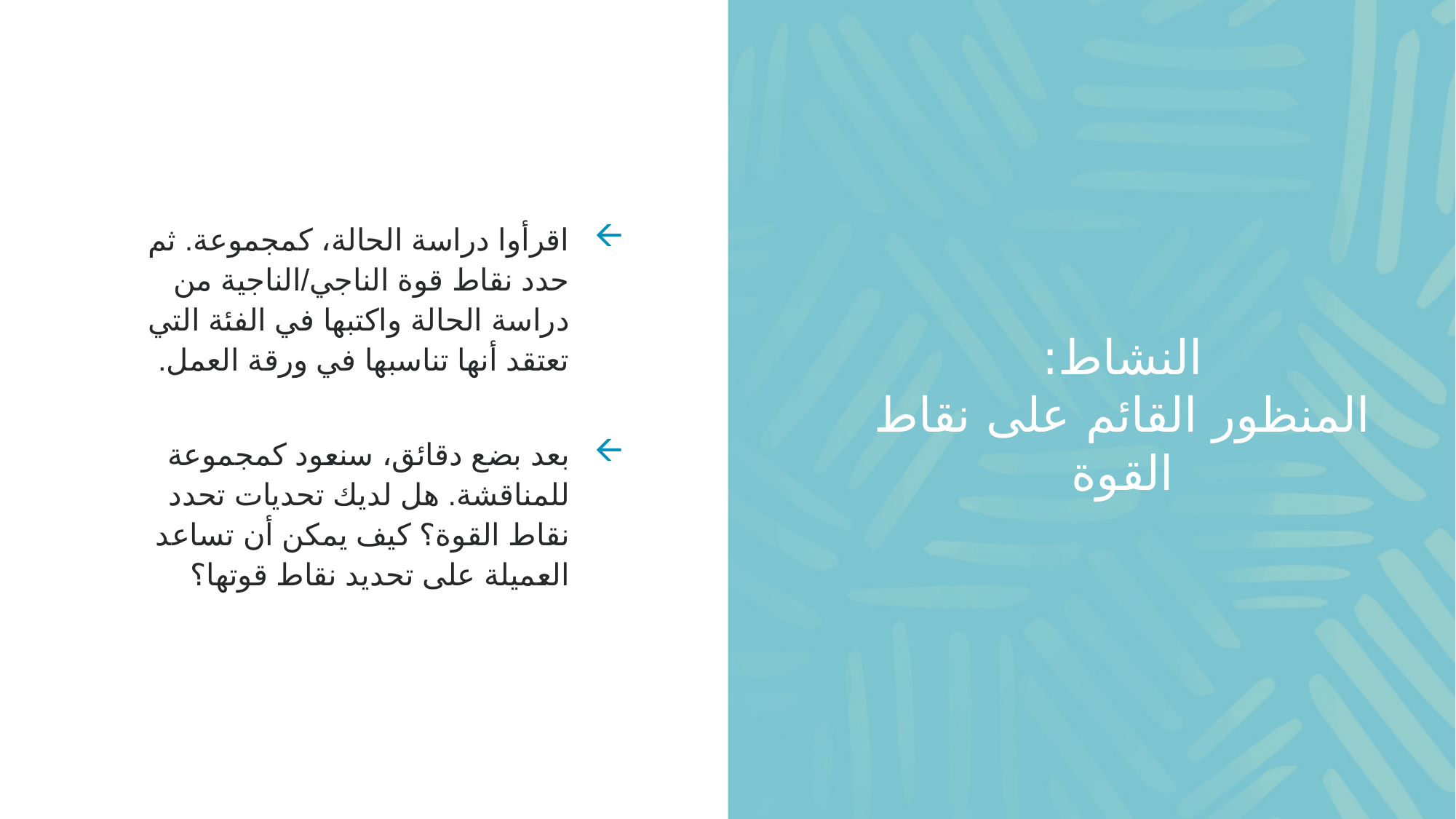

اقرأوا دراسة الحالة، كمجموعة. ثم حدد نقاط قوة الناجي/الناجية من دراسة الحالة واكتبها في الفئة التي تعتقد أنها تناسبها في ورقة العمل.
بعد بضع دقائق، سنعود كمجموعة للمناقشة. هل لديك تحديات تحدد نقاط القوة؟ كيف يمكن أن تساعد العميلة على تحديد نقاط قوتها؟
# النشاط: المنظور القائم على نقاط القوة